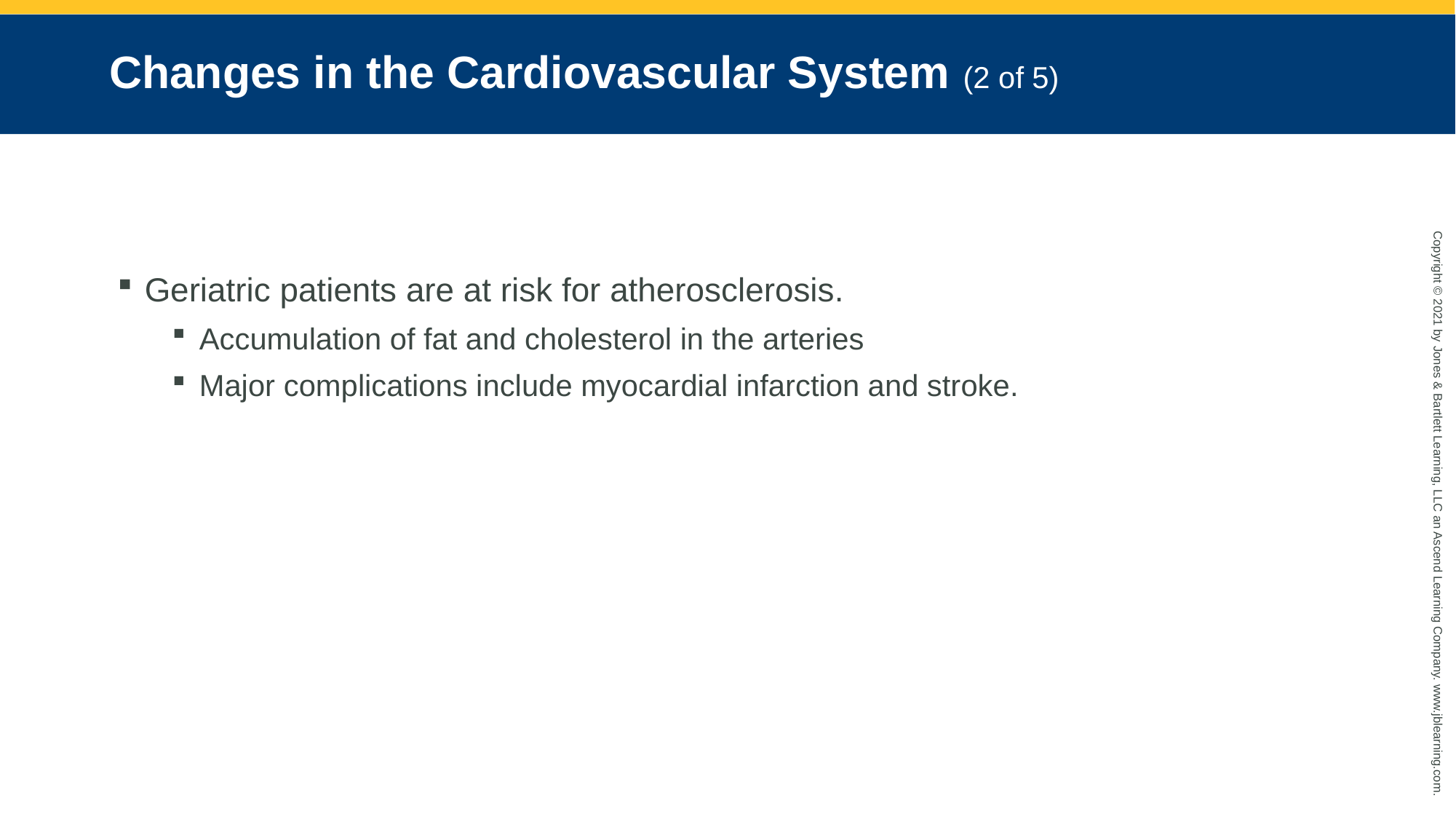

# Changes in the Cardiovascular System (2 of 5)
Geriatric patients are at risk for atherosclerosis.
Accumulation of fat and cholesterol in the arteries
Major complications include myocardial infarction and stroke.